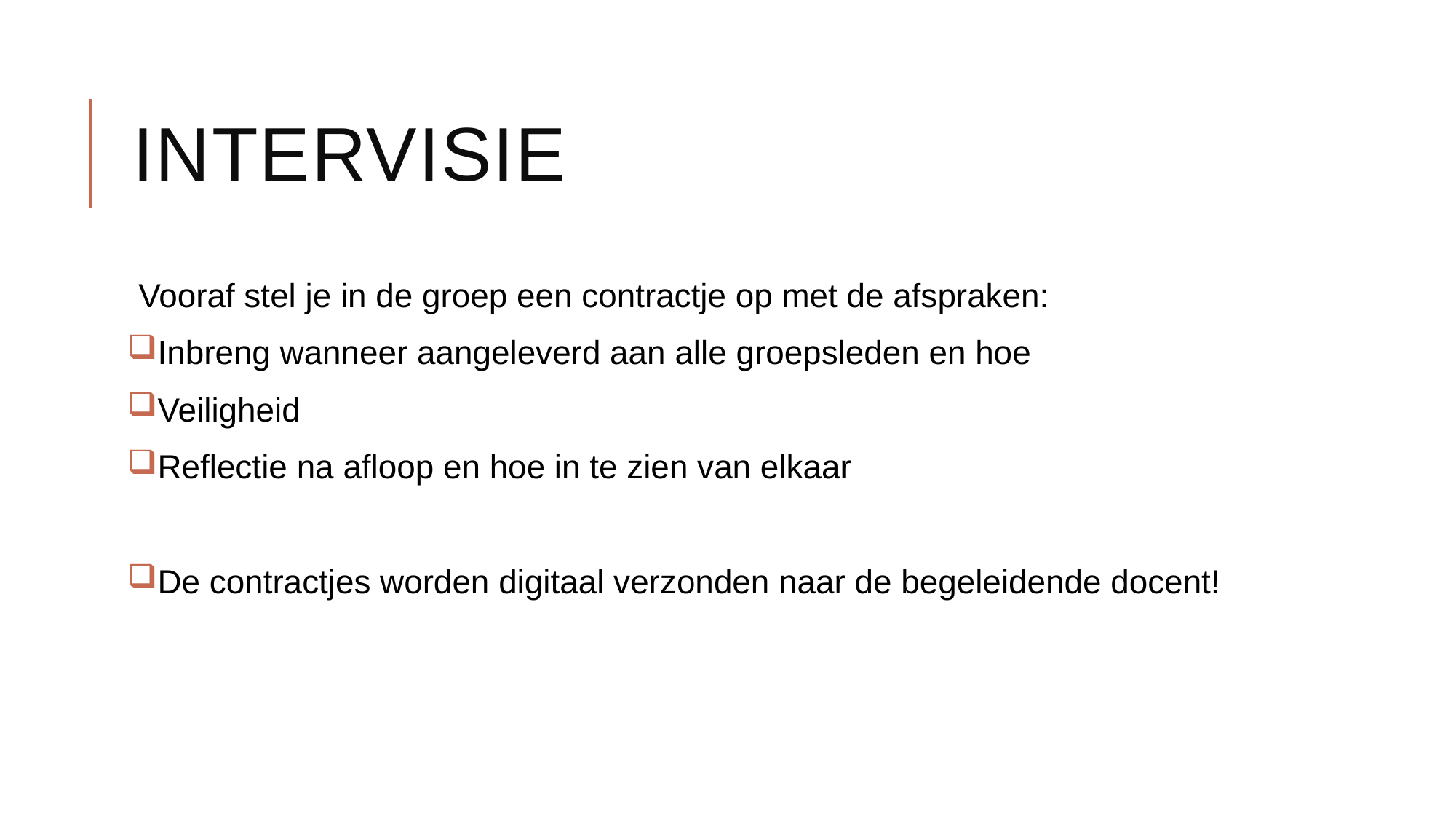

# Intervisie
Vooraf stel je in de groep een contractje op met de afspraken:
Inbreng wanneer aangeleverd aan alle groepsleden en hoe
Veiligheid
Reflectie na afloop en hoe in te zien van elkaar

De contractjes worden digitaal verzonden naar de begeleidende docent!